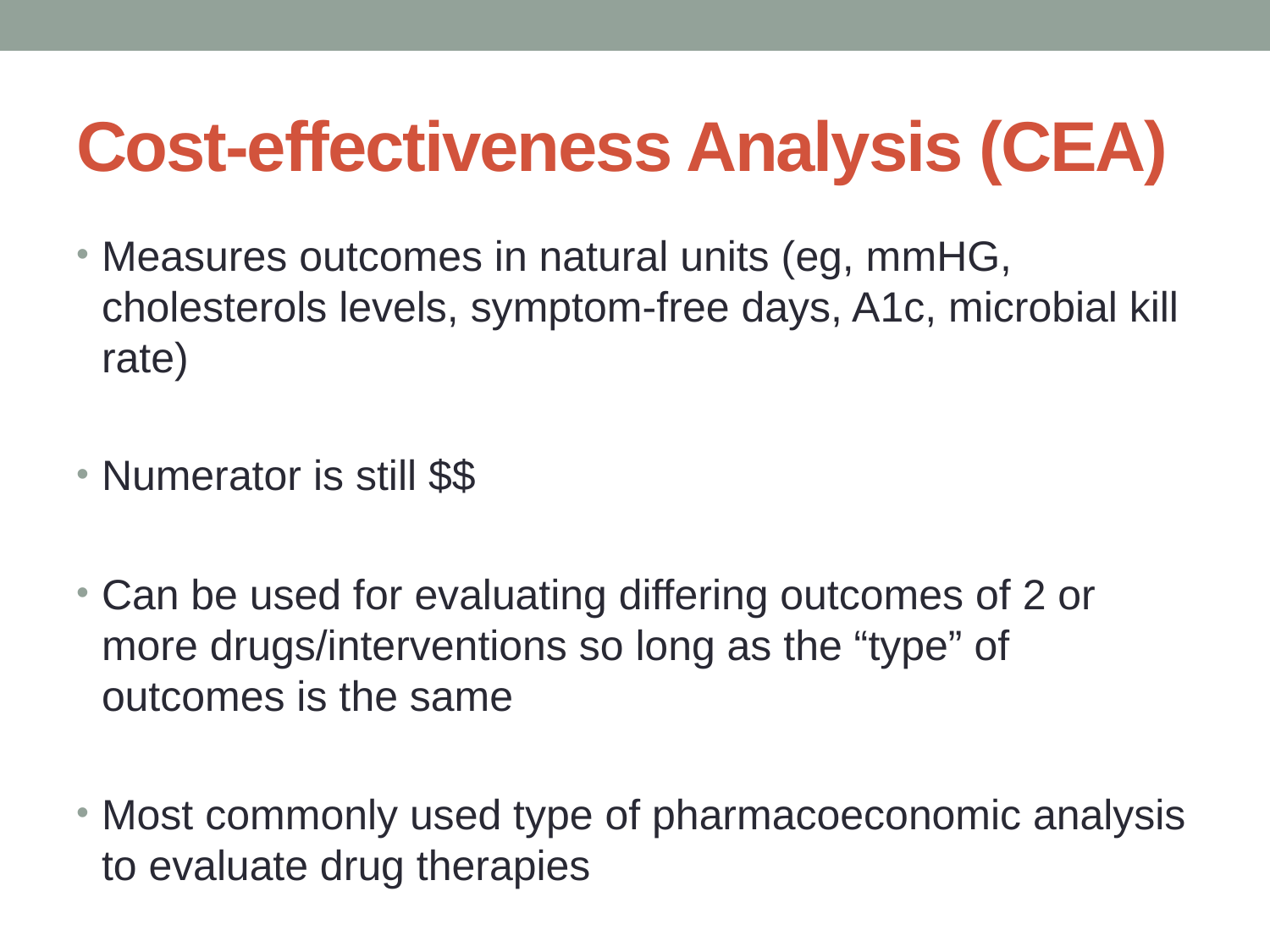

# Cost-effectiveness Analysis (CEA)
Measures outcomes in natural units (eg, mmHG, cholesterols levels, symptom-free days, A1c, microbial kill rate)

Numerator is still $$

Can be used for evaluating differing outcomes of 2 or more drugs/interventions so long as the “type” of outcomes is the same

Most commonly used type of pharmacoeconomic analysis to evaluate drug therapies